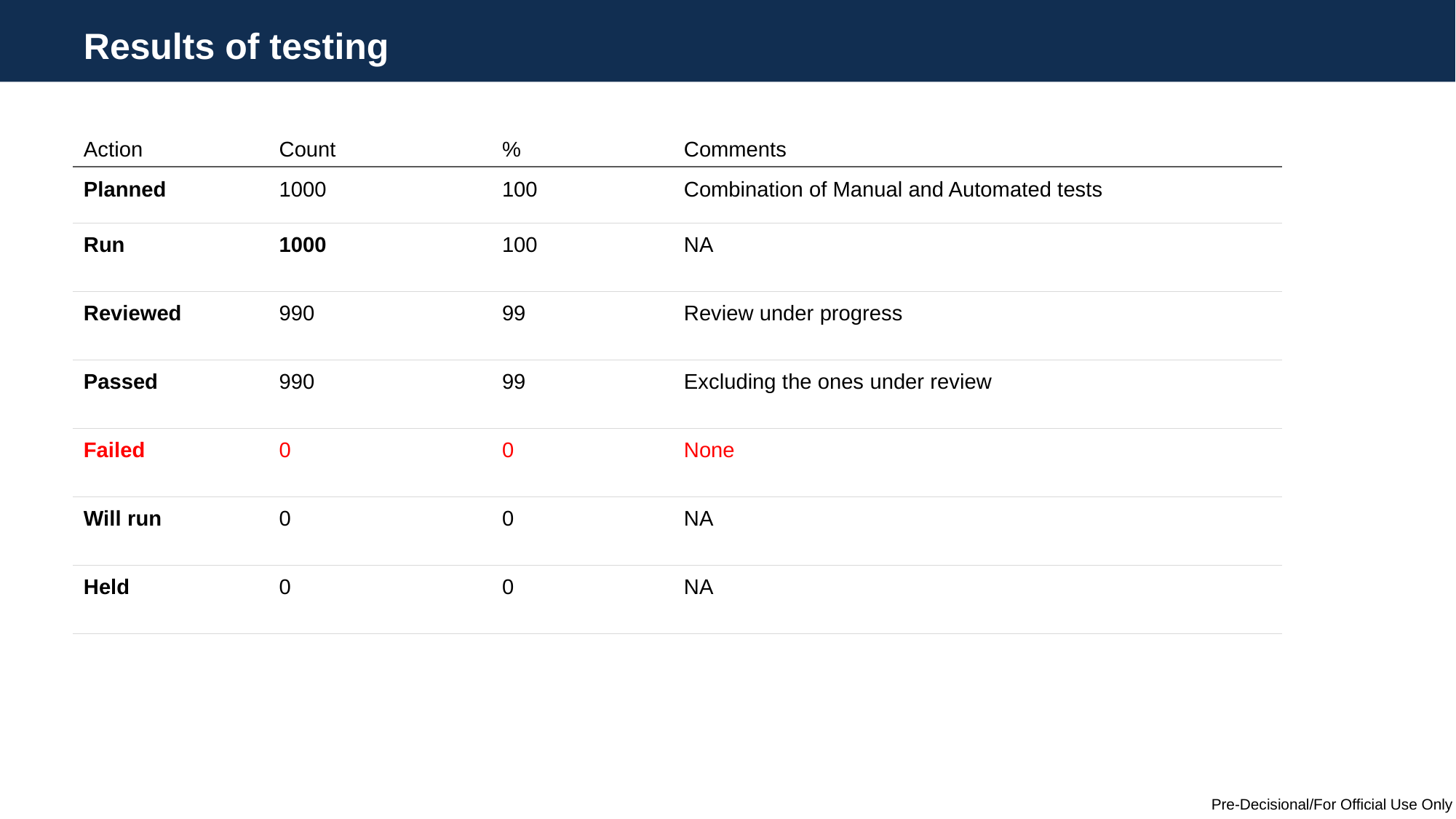

# Results of testing
| Action | Count | % | Comments |
| --- | --- | --- | --- |
| Planned | 1000 | 100 | Combination of Manual and Automated tests |
| Run | 1000 | 100 | NA |
| Reviewed | 990 | 99 | Review under progress |
| Passed | 990 | 99 | Excluding the ones under review |
| Failed | 0 | 0 | None |
| Will run | 0 | 0 | NA |
| Held | 0 | 0 | NA |